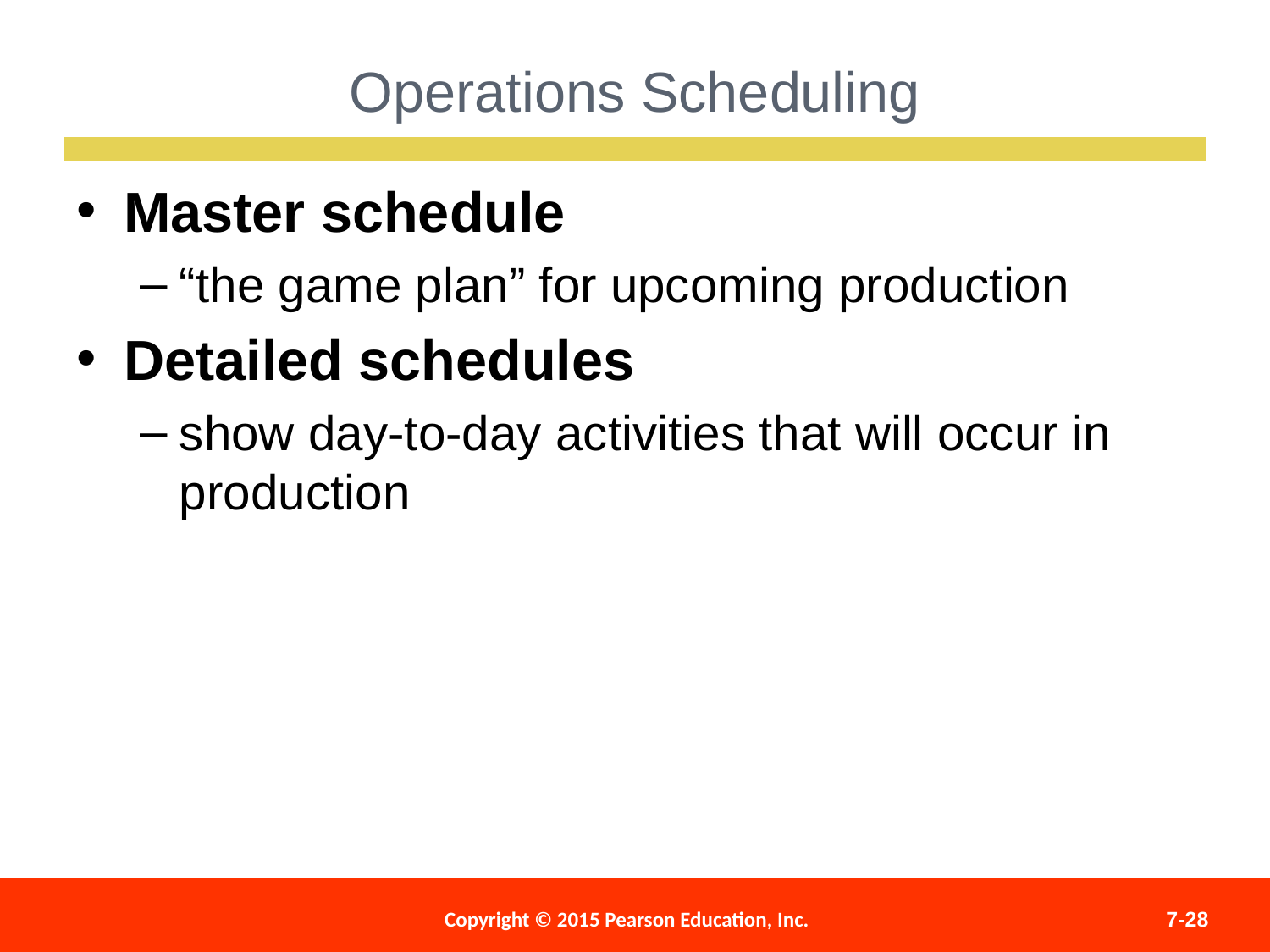

Operations Scheduling
Master schedule
“the game plan” for upcoming production
Detailed schedules
show day-to-day activities that will occur in production